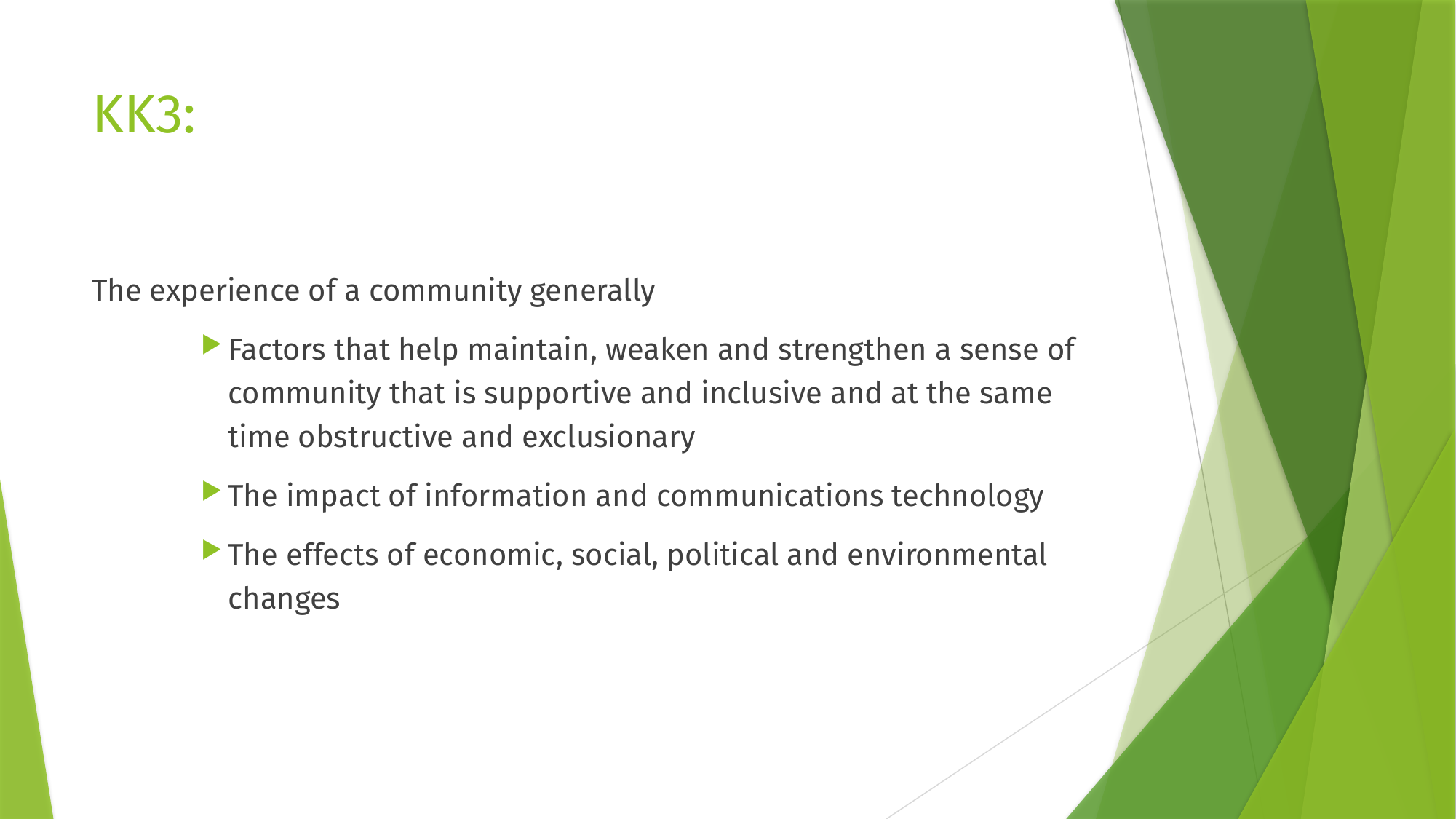

# KK3:
The experience of a community generally
Factors that help maintain, weaken and strengthen a sense of community that is supportive and inclusive and at the same time obstructive and exclusionary
The impact of information and communications technology
The effects of economic, social, political and environmental changes